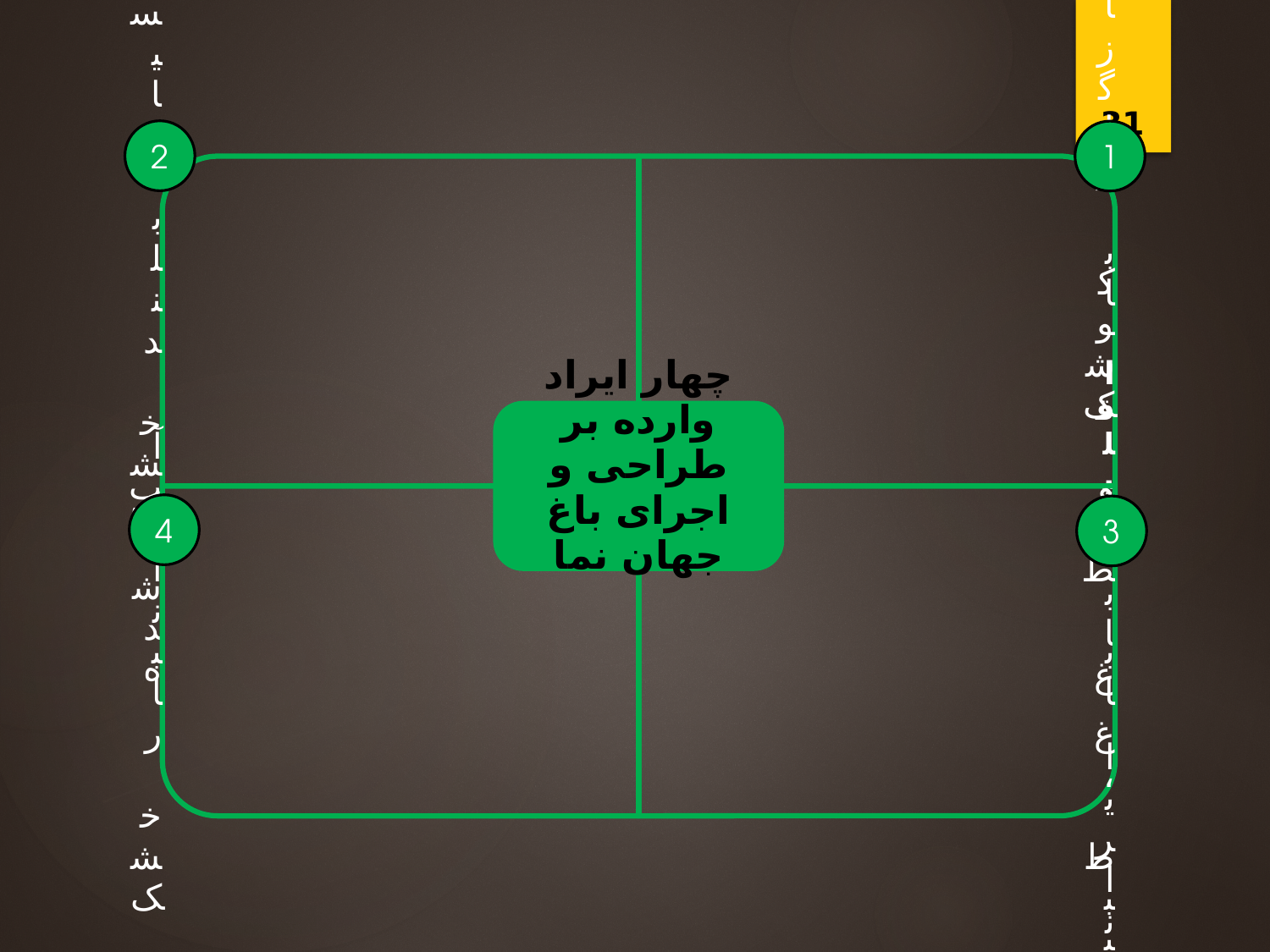

31
#
2
1
چهار ایراد وارده بر طراحی و اجرای باغ جهان نما
4
3